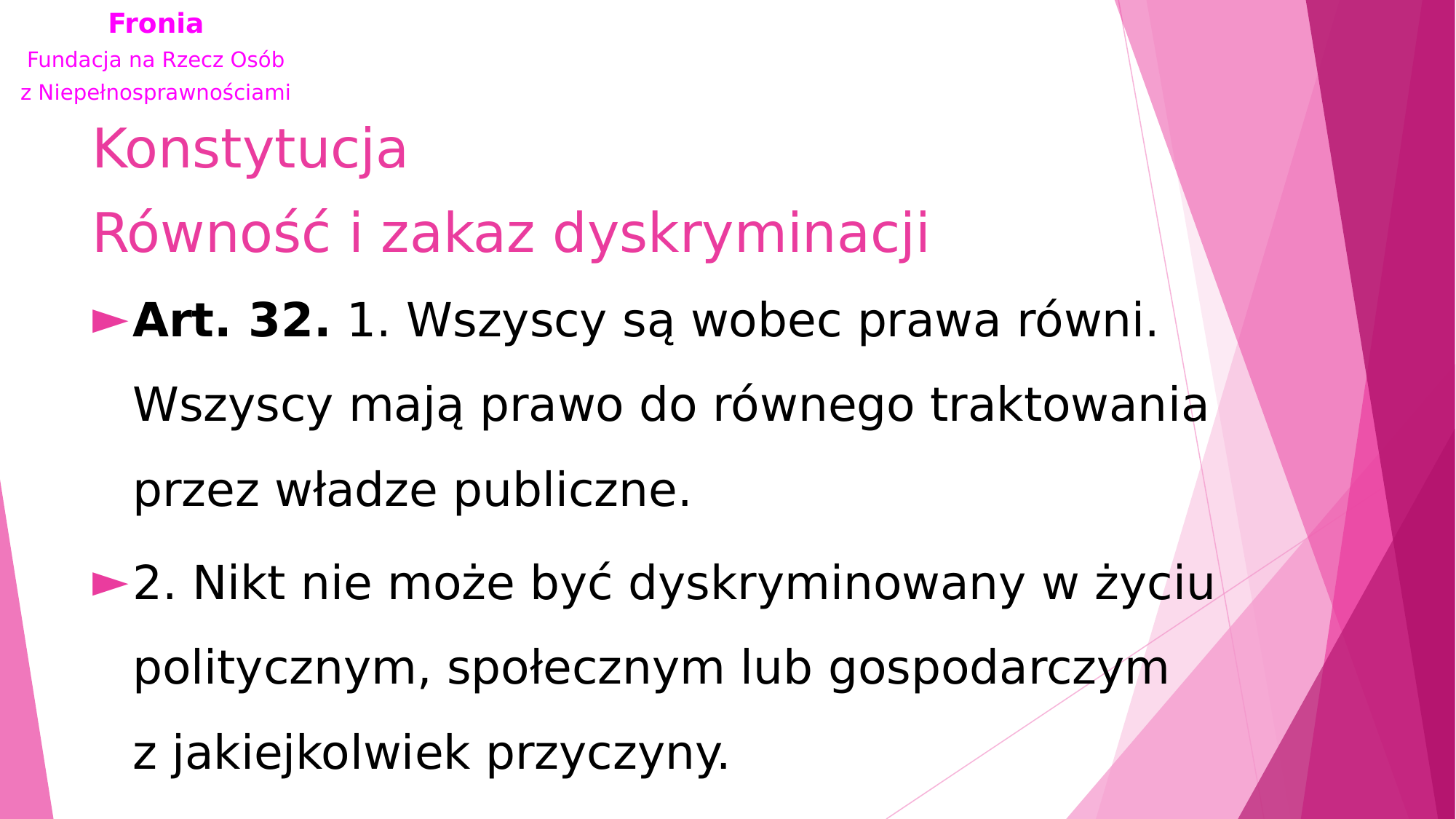

# Konstytucja Równość i zakaz dyskryminacji
Art. 32. 1. Wszyscy są wobec prawa równi. Wszyscy mają prawo do równego traktowania przez władze publiczne.
2. Nikt nie może być dyskryminowany w życiu politycznym, społecznym lub gospodarczym z jakiejkolwiek przyczyny.